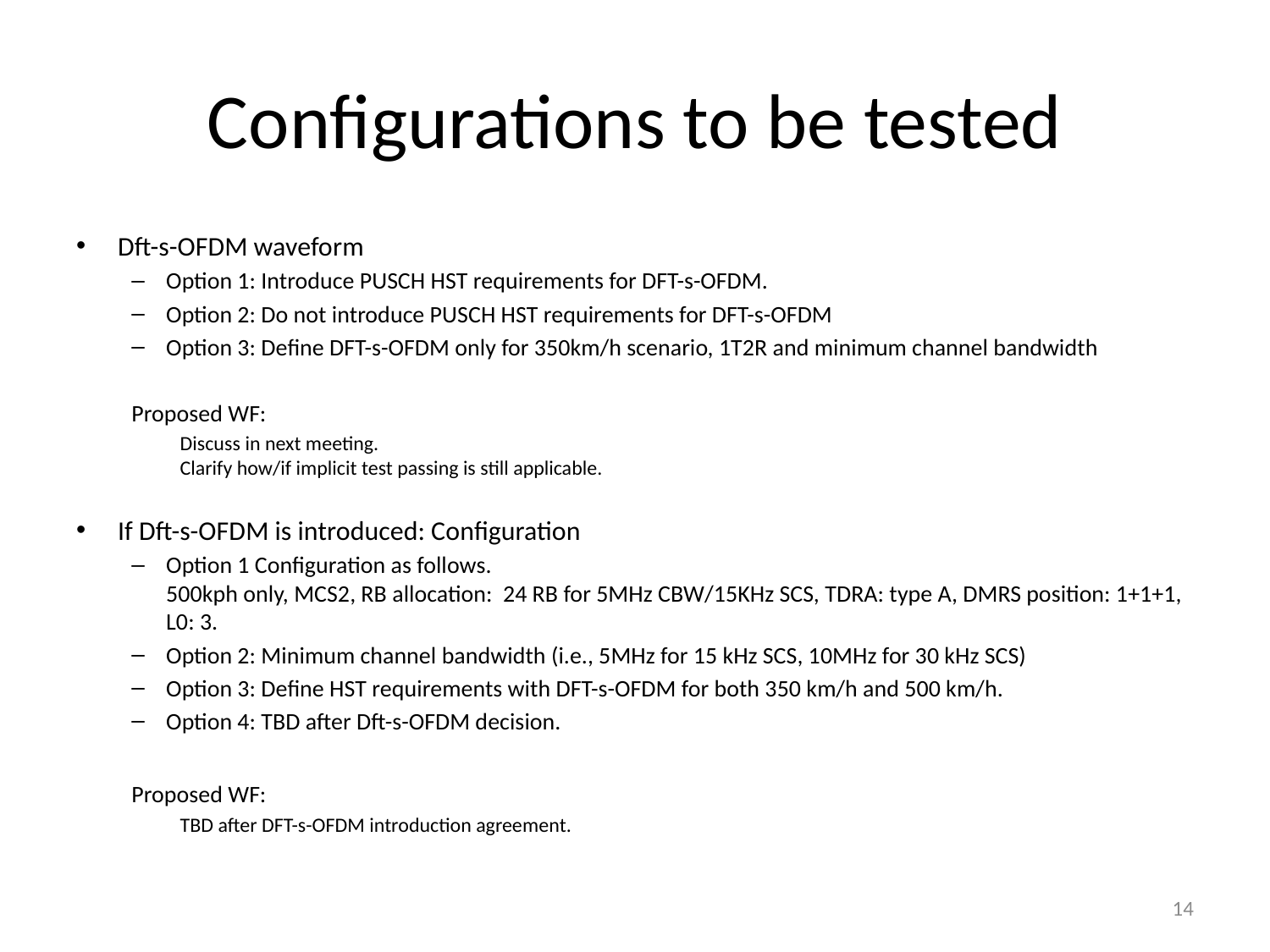

# Configurations to be tested
Dft-s-OFDM waveform
Option 1: Introduce PUSCH HST requirements for DFT-s-OFDM.
Option 2: Do not introduce PUSCH HST requirements for DFT-s-OFDM
Option 3: Define DFT-s-OFDM only for 350km/h scenario, 1T2R and minimum channel bandwidth

Proposed WF:
Discuss in next meeting.
Clarify how/if implicit test passing is still applicable.

If Dft-s-OFDM is introduced: Configuration
Option 1 Configuration as follows.
500kph only, MCS2, RB allocation:  24 RB for 5MHz CBW/15KHz SCS, TDRA: type A, DMRS position: 1+1+1, L0: 3.
Option 2: Minimum channel bandwidth (i.e., 5MHz for 15 kHz SCS, 10MHz for 30 kHz SCS)
Option 3: Define HST requirements with DFT-s-OFDM for both 350 km/h and 500 km/h.
Option 4: TBD after Dft-s-OFDM decision.

Proposed WF:
TBD after DFT-s-OFDM introduction agreement.

14